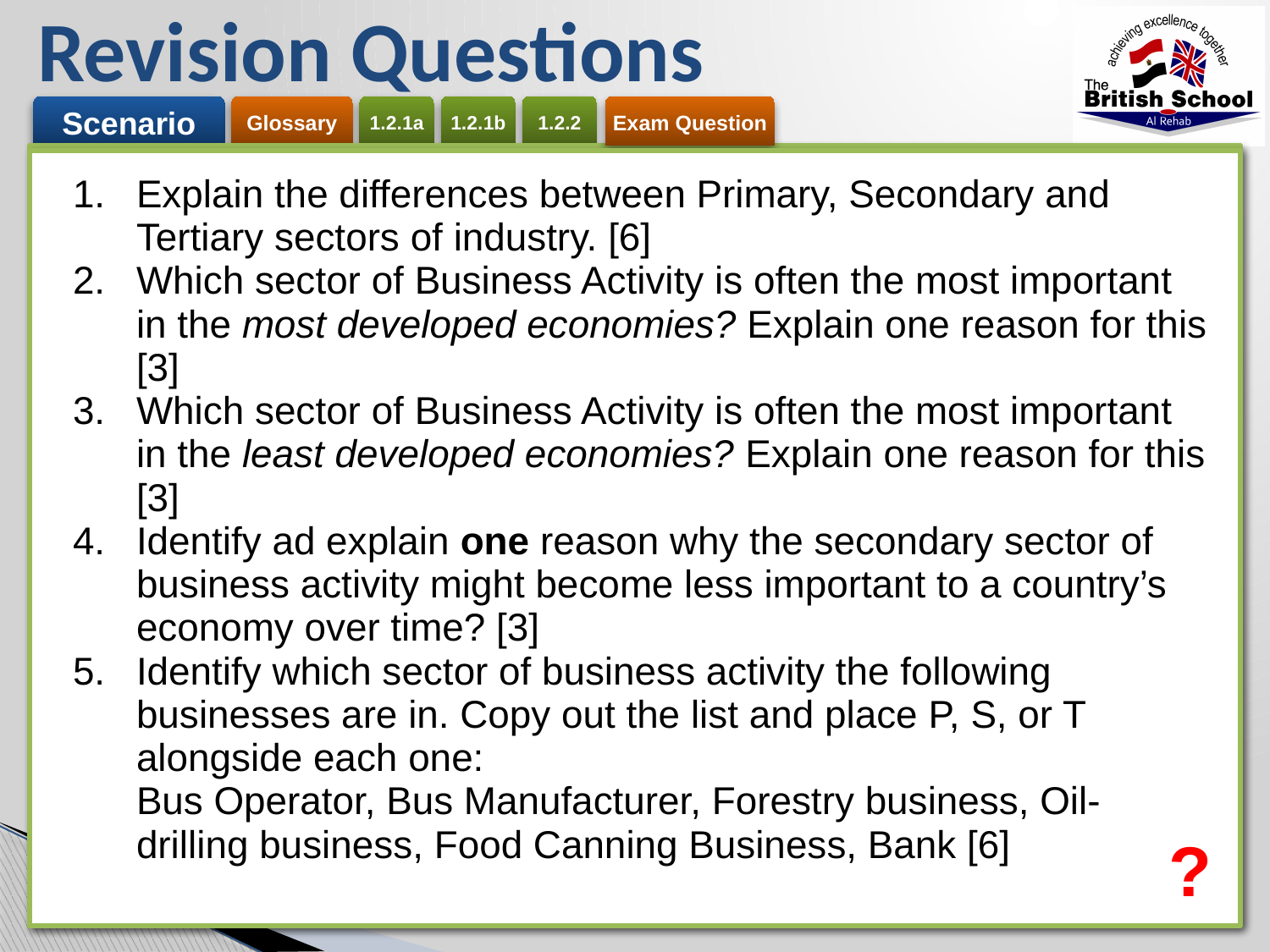

# Revision Questions

| Explain the differences between Primary, Secondary and Tertiary sectors of industry. [6] Which sector of Business Activity is often the most important in the most developed economies? Explain one reason for this [3] Which sector of Business Activity is often the most important in the least developed economies? Explain one reason for this [3] Identify ad explain one reason why the secondary sector of business activity might become less important to a country’s economy over time? [3] Identify which sector of business activity the following businesses are in. Copy out the list and place P, S, or T alongside each one: Bus Operator, Bus Manufacturer, Forestry business, Oil-drilling business, Food Canning Business, Bank [6] |
| --- |
?